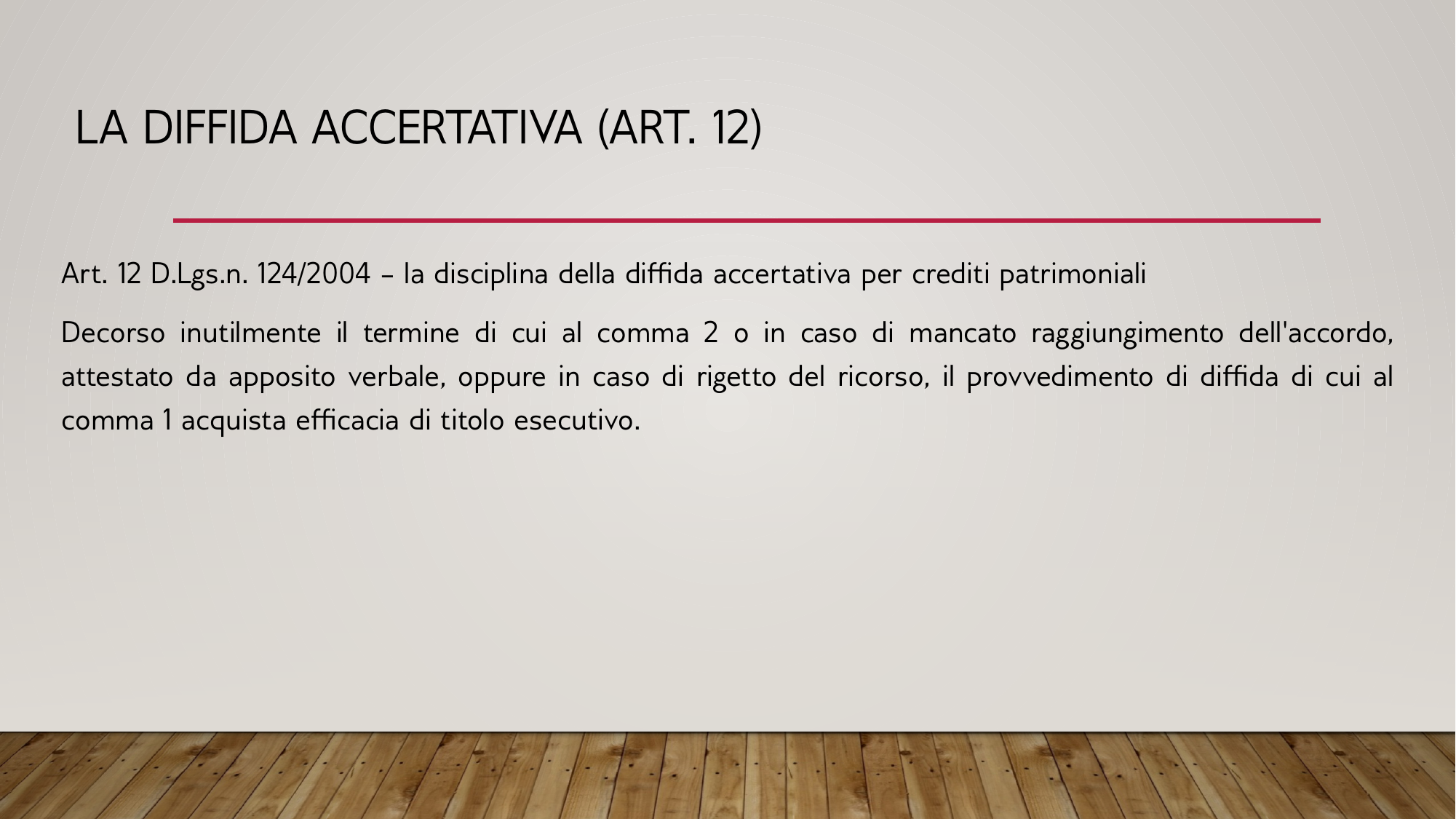

# La diffida accertativa (art. 12)
Art. 12 D.Lgs.n. 124/2004 – la disciplina della diffida accertativa per crediti patrimoniali
Decorso inutilmente il termine di cui al comma 2 o in caso di mancato raggiungimento dell'accordo, attestato da apposito verbale, oppure in caso di rigetto del ricorso, il provvedimento di diffida di cui al comma 1 acquista efficacia di titolo esecutivo.